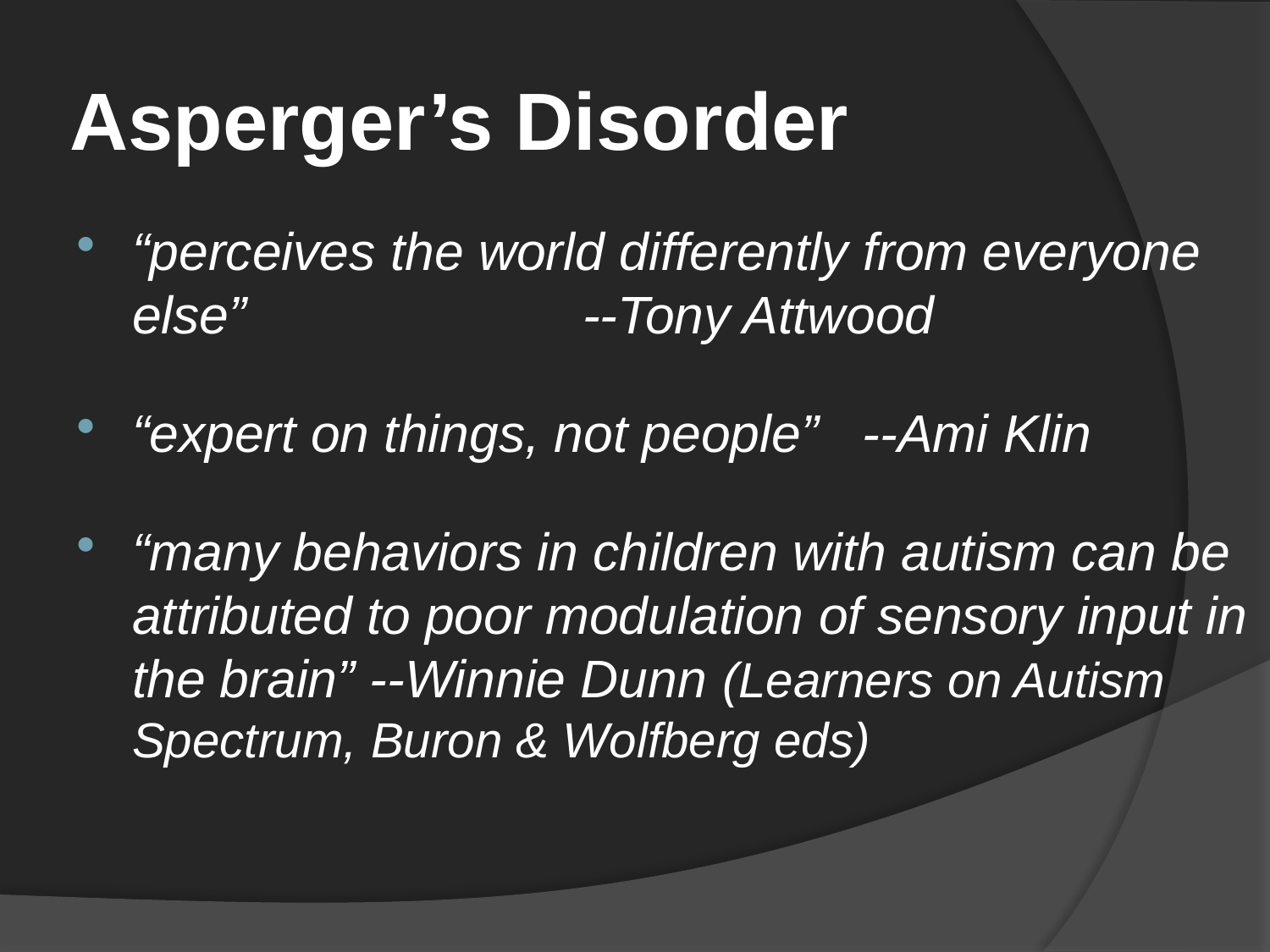

# Asperger’s Disorder
“perceives the world differently from everyone else”                       --Tony Attwood

“expert on things, not people”   --Ami Klin

“many behaviors in children with autism can be attributed to poor modulation of sensory input in the brain” --Winnie Dunn (Learners on Autism Spectrum, Buron & Wolfberg eds)